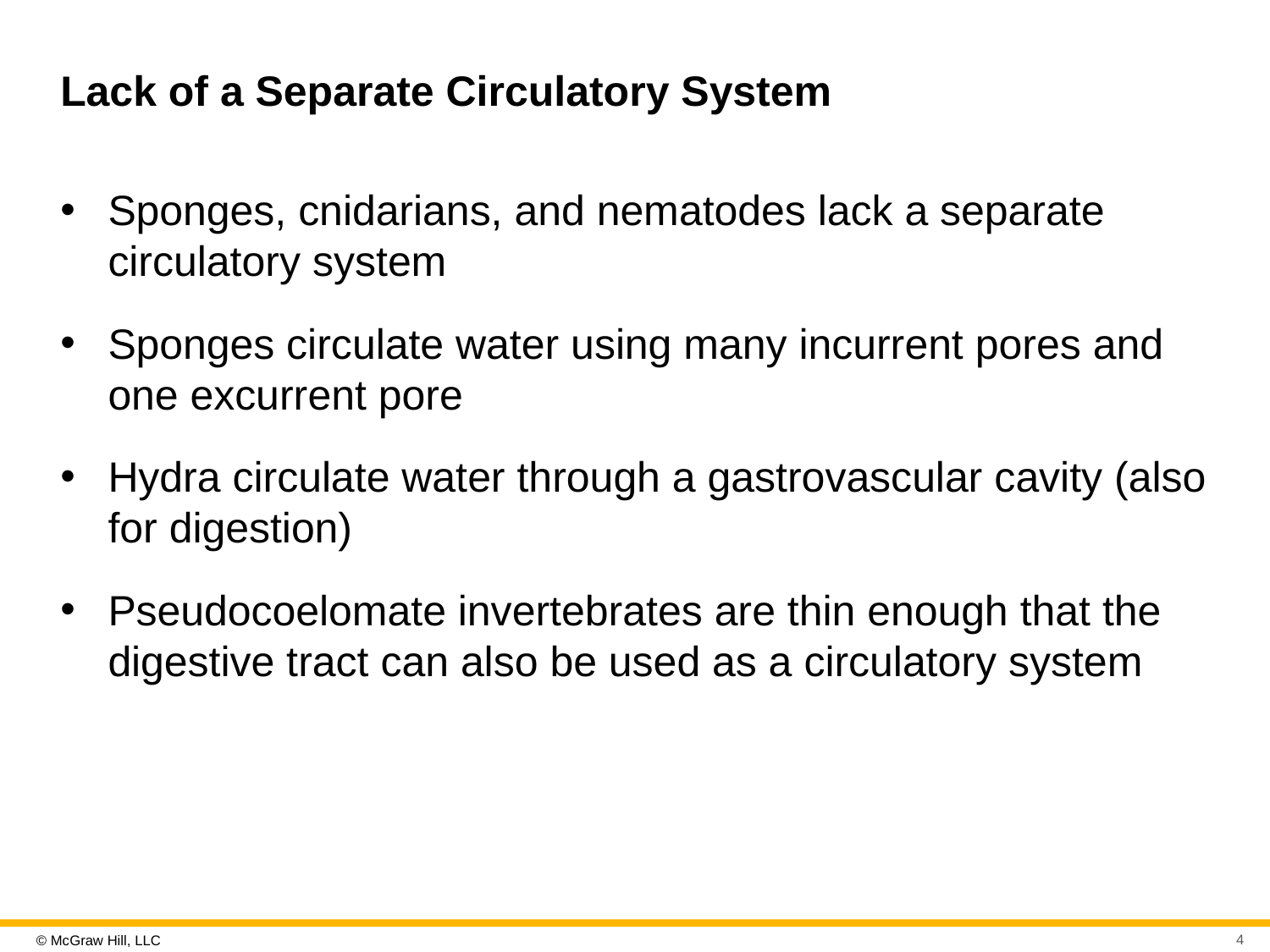

# Lack of a Separate Circulatory System
Sponges, cnidarians, and nematodes lack a separate circulatory system
Sponges circulate water using many incurrent pores and one excurrent pore
Hydra circulate water through a gastrovascular cavity (also for digestion)
Pseudocoelomate invertebrates are thin enough that the digestive tract can also be used as a circulatory system
4